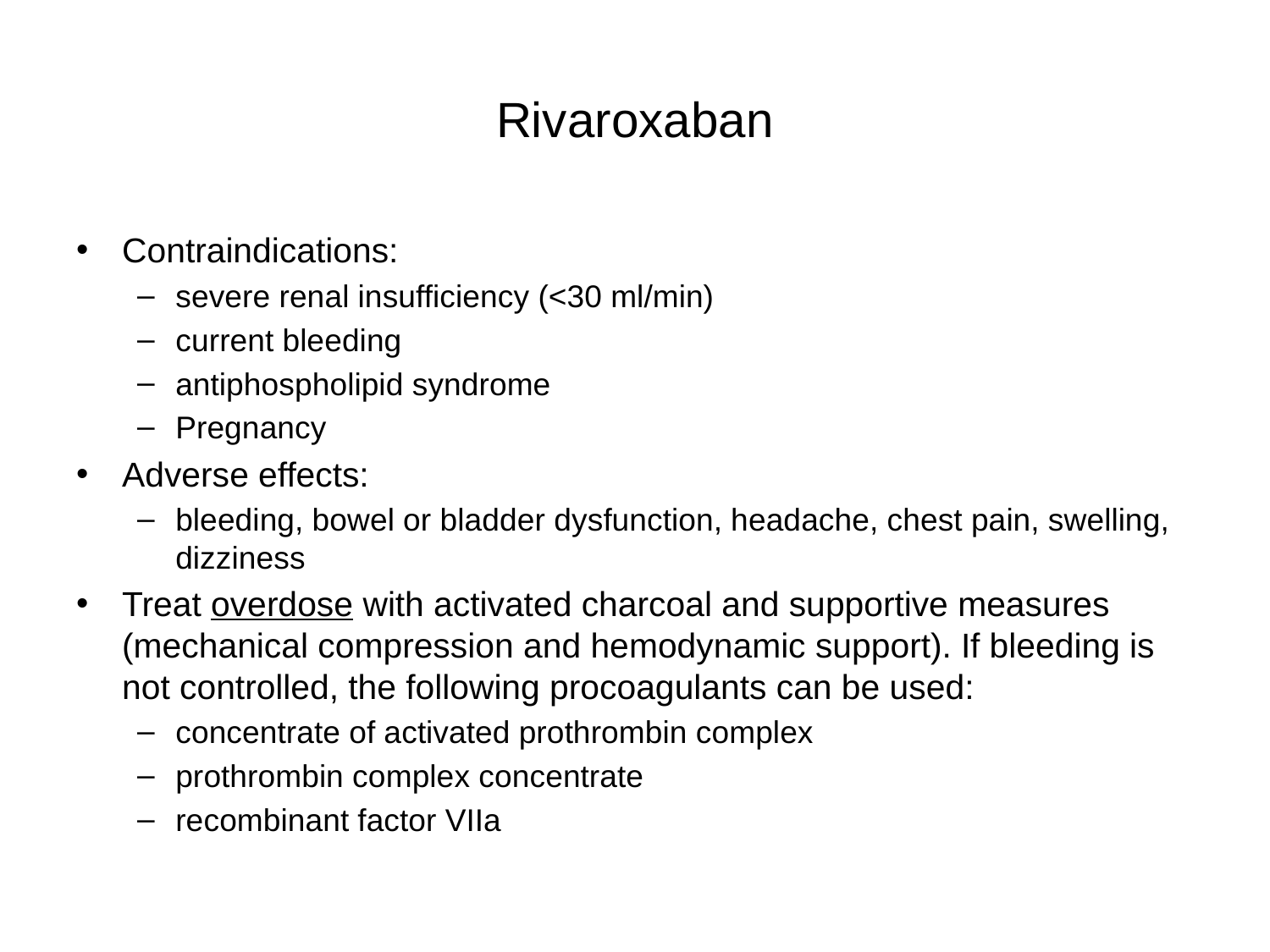

# Rivaroxaban
Contraindications:
severe renal insufficiency (<30 ml/min)
current bleeding
antiphospholipid syndrome
Pregnancy
Adverse effects:
bleeding, bowel or bladder dysfunction, headache, chest pain, swelling, dizziness
Treat overdose with activated charcoal and supportive measures (mechanical compression and hemodynamic support). If bleeding is not controlled, the following procoagulants can be used:
concentrate of activated prothrombin complex
prothrombin complex concentrate
recombinant factor VIIa